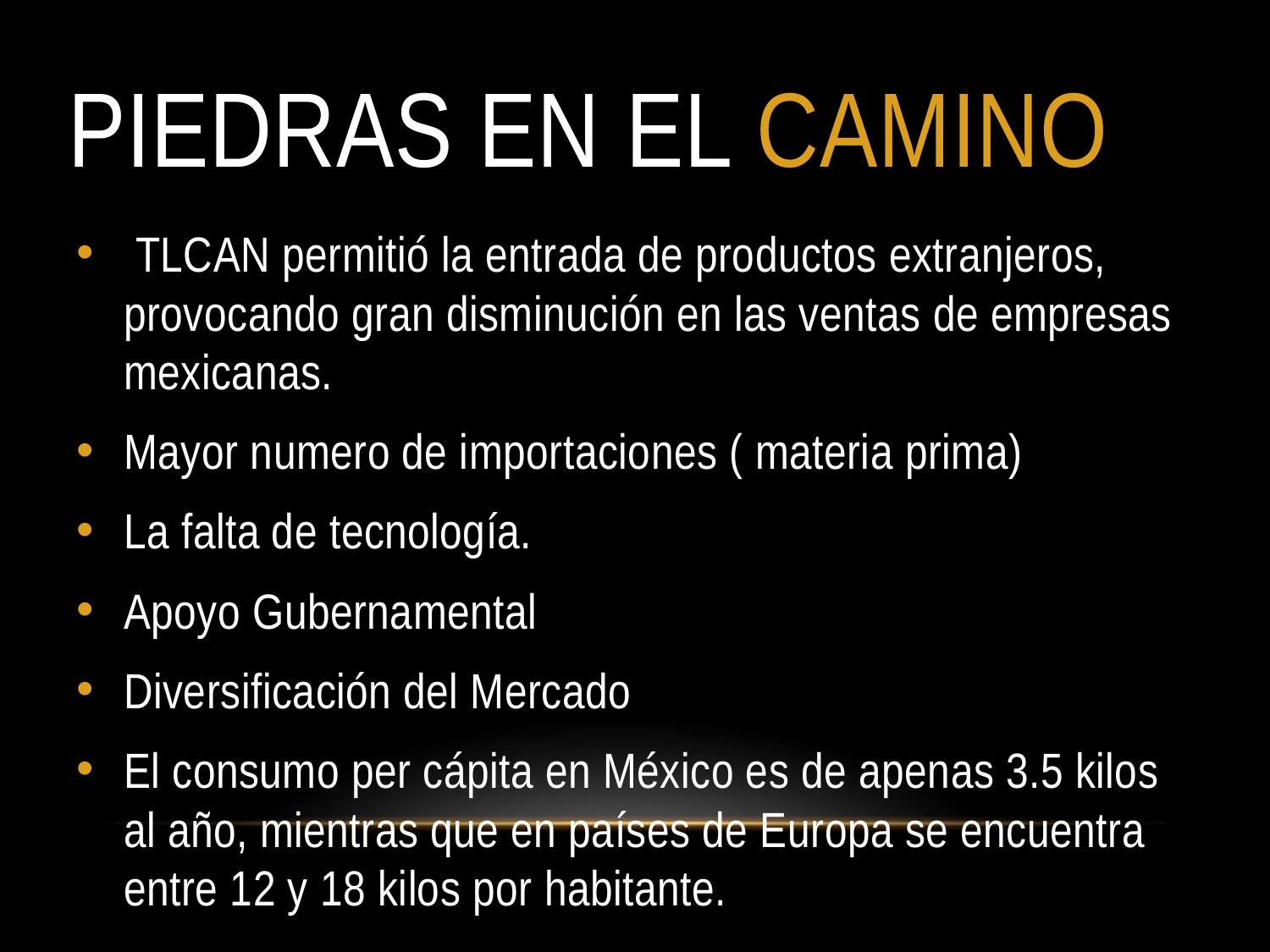

# Piedras En El Camino
 TLCAN permitió la entrada de productos extranjeros, provocando gran disminución en las ventas de empresas mexicanas.
Mayor numero de importaciones ( materia prima)
La falta de tecnología.
Apoyo Gubernamental
Diversificación del Mercado
El consumo per cápita en México es de apenas 3.5 kilos al año, mientras que en países de Europa se encuentra entre 12 y 18 kilos por habitante.